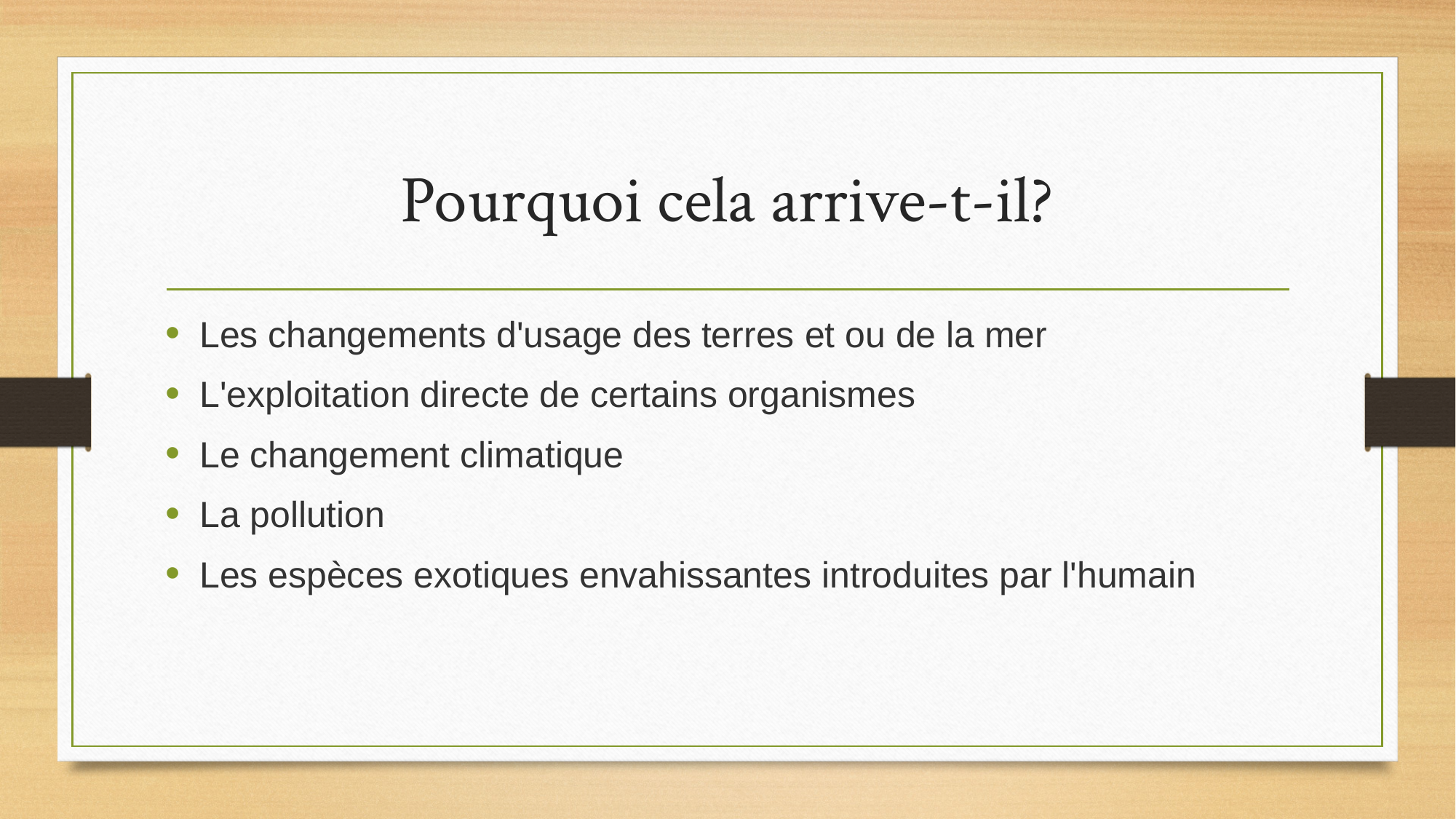

# Pourquoi cela arrive-t-il?
Les changements d'usage des terres et ou de la mer
L'exploitation directe de certains organismes
Le changement climatique
La pollution
Les espèces exotiques envahissantes introduites par l'humain